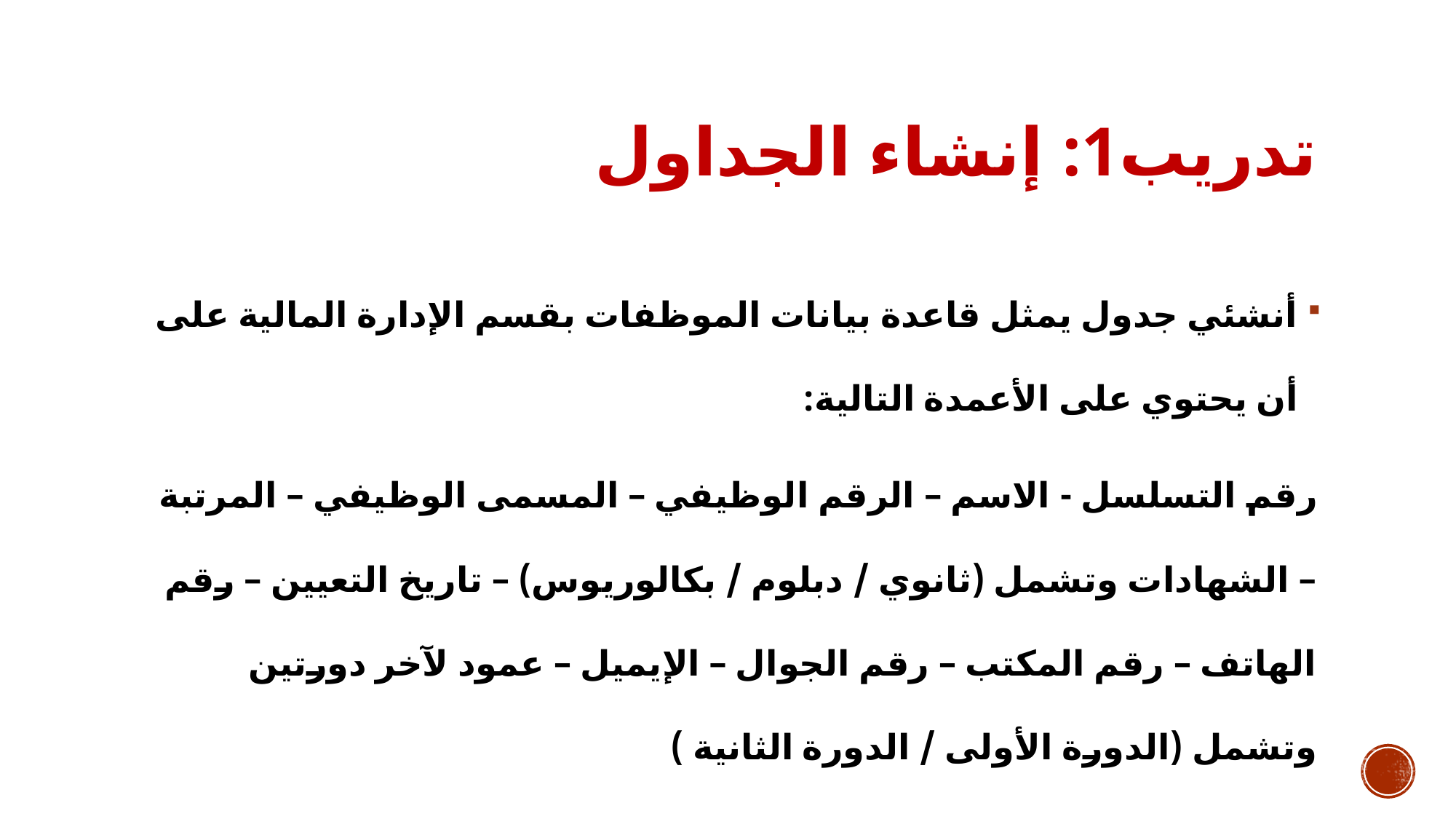

# تدريب1: إنشاء الجداول
أنشئي جدول يمثل قاعدة بيانات الموظفات بقسم الإدارة المالية على أن يحتوي على الأعمدة التالية:
رقم التسلسل - الاسم – الرقم الوظيفي – المسمى الوظيفي – المرتبة – الشهادات وتشمل (ثانوي / دبلوم / بكالوريوس) – تاريخ التعيين – رقم الهاتف – رقم المكتب – رقم الجوال – الإيميل – عمود لآخر دورتين وتشمل (الدورة الأولى / الدورة الثانية )